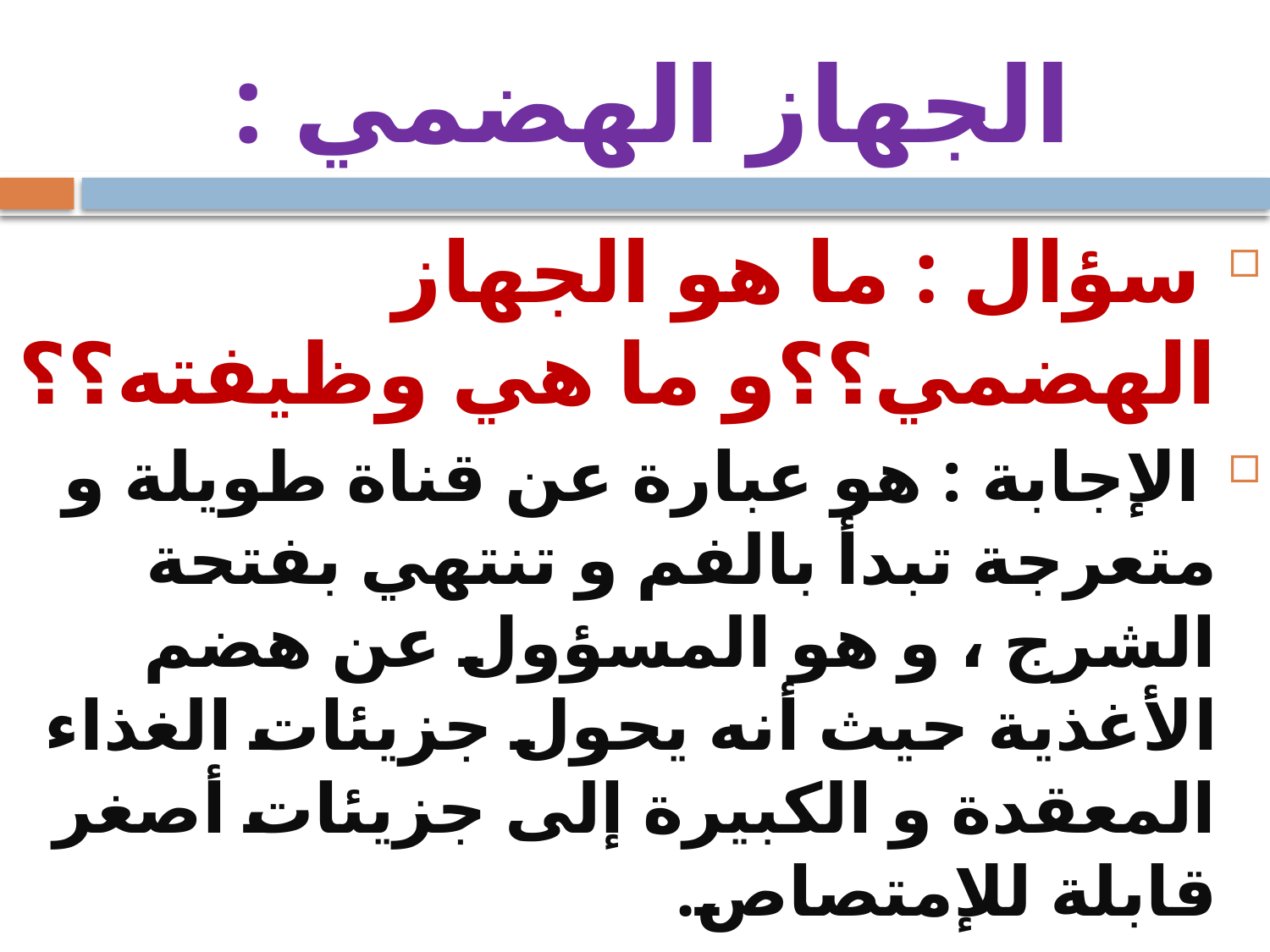

# الجهاز الهضمي :
 سؤال : ما هو الجهاز الهضمي؟؟و ما هي وظيفته؟؟
 الإجابة : هو عبارة عن قناة طويلة و متعرجة تبدأ بالفم و تنتهي بفتحة الشرج ، و هو المسؤول عن هضم الأغذية حيث أنه يحول جزيئات الغذاء المعقدة و الكبيرة إلى جزيئات أصغر قابلة للإمتصاص.